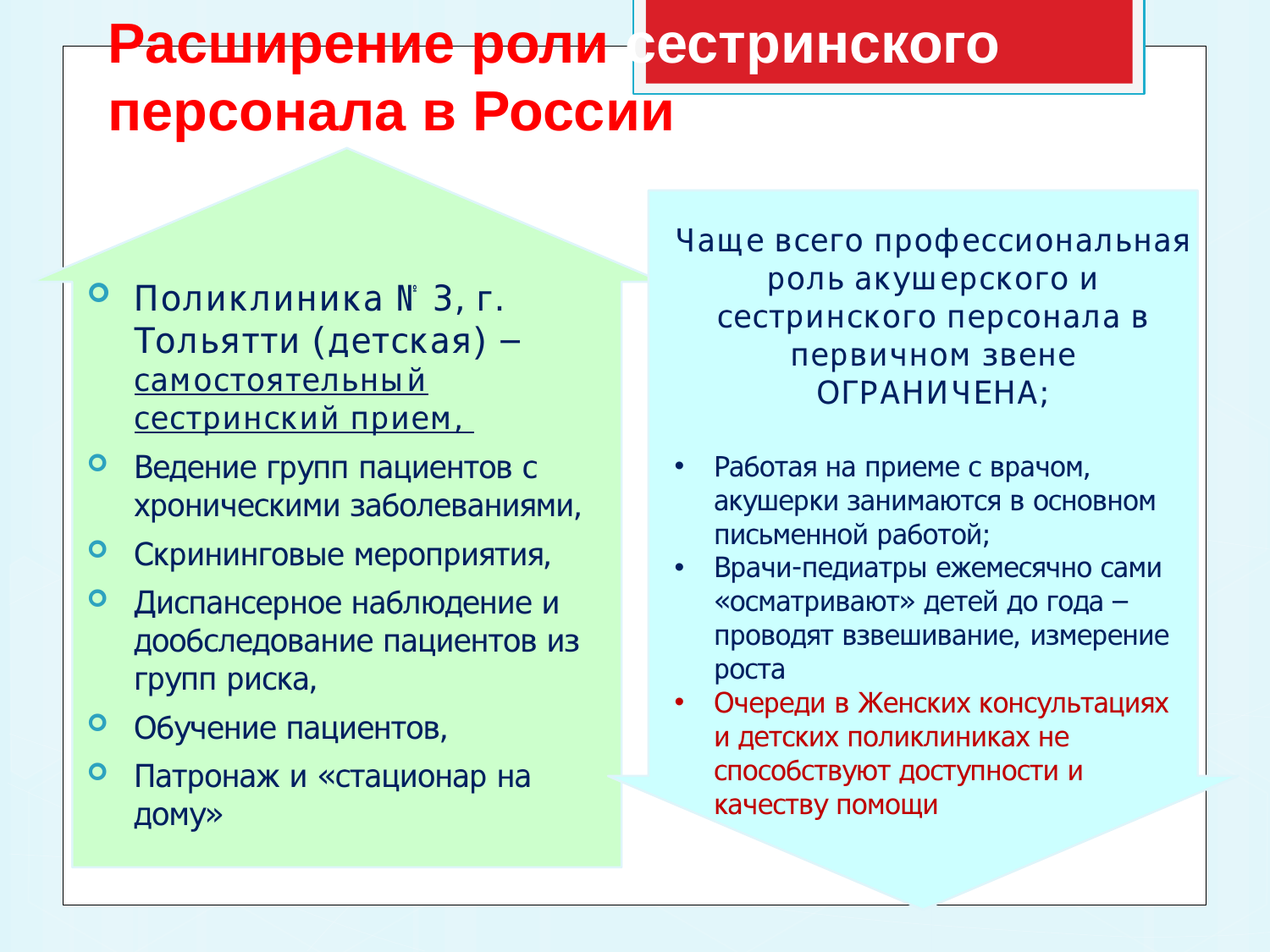

# Расширение роли сестринского персонала в России

Чаще всего профессиональная роль акушерского и сестринского персонала в первичном звене ОГРАНИЧЕНА;

Работая на приеме с врачом, акушерки занимаются в основном письменной работой;
Врачи-педиатры ежемесячно сами «осматривают» детей до года – проводят взвешивание, измерение роста
Очереди в Женских консультациях и детских поликлиниках не способствуют доступности и качеству помощи

Поликлиника № 3, г. Тольятти (детская) – самостоятельный сестринский прием,
Ведение групп пациентов с хроническими заболеваниями,
Скрининговые мероприятия,
Диспансерное наблюдение и дообследование пациентов из групп риска,
Обучение пациентов,
Патронаж и «стационар на дому»